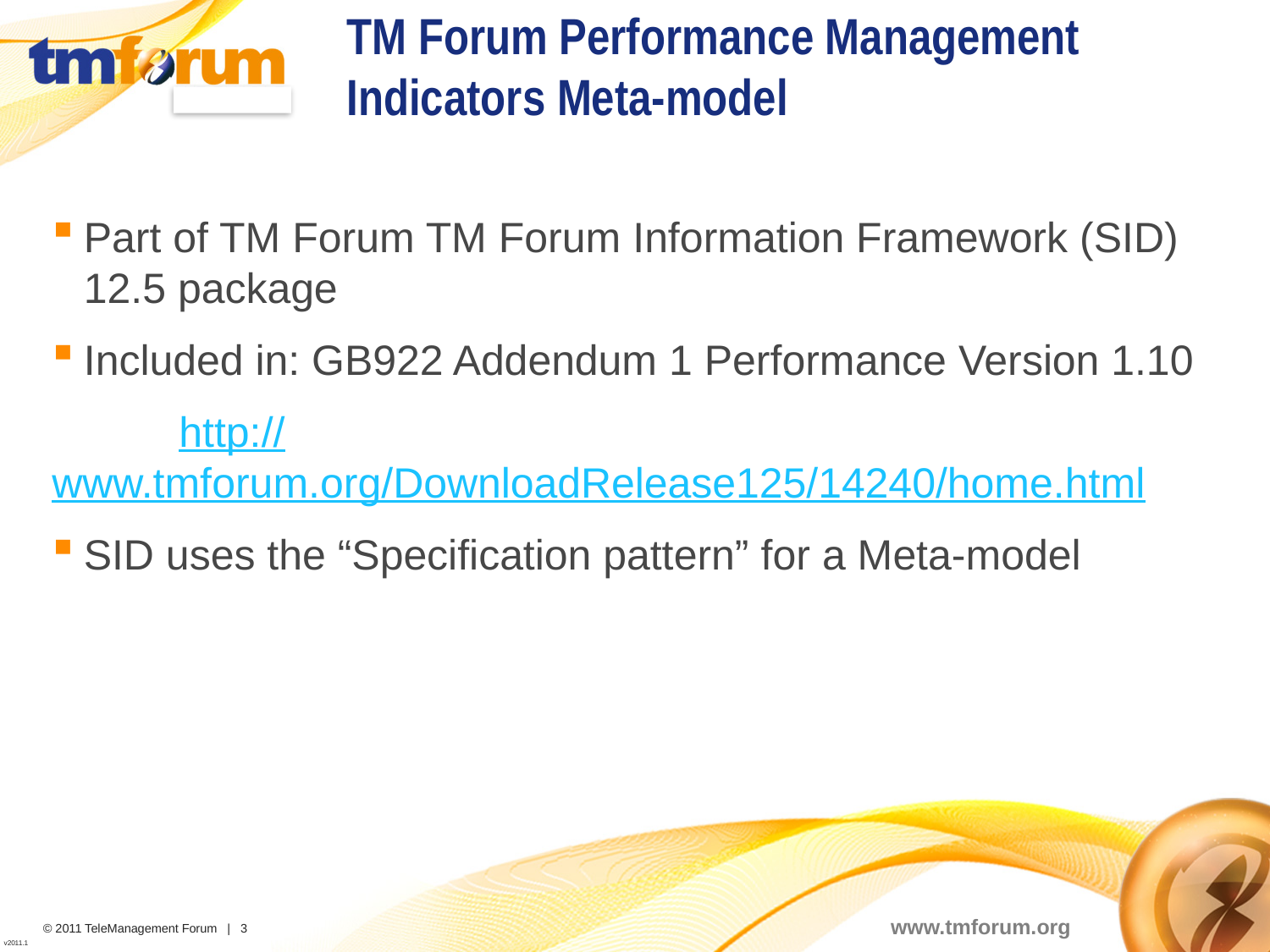

# TM Forum Performance Management Indicators Meta-model
Part of TM Forum TM Forum Information Framework (SID) 12.5 package
Included in: GB922 Addendum 1 Performance Version 1.10
	http://www.tmforum.org/DownloadRelease125/14240/home.html
SID uses the “Specification pattern” for a Meta-model